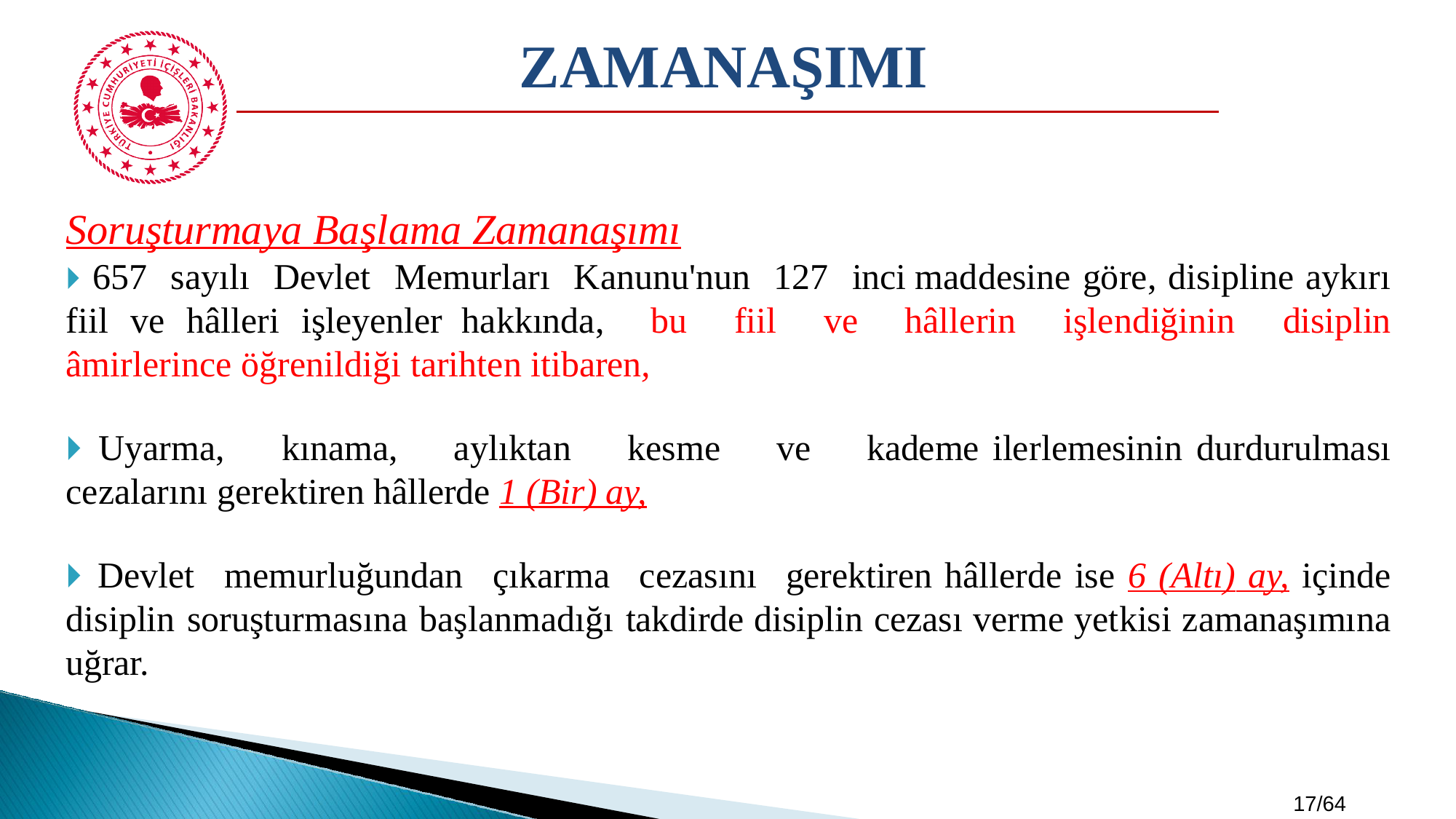

# ZAMANAŞIMI
Soruşturmaya Başlama Zamanaşımı
🞂​ 657  sayılı  Devlet  Memurları  Kanunu'nun  127  inci maddesine göre, disipline aykırı fiil ve hâlleri işleyenler hakkında,  bu  fiil  ve  hâllerin  işlendiğinin  disiplin âmirlerince öğrenildiği tarihten itibaren,

🞂​ Uyarma,   kınama,   aylıktan   kesme   ve   kademe ilerlemesinin durdurulması cezalarını gerektiren hâllerde 1 (Bir) ay,

🞂​ Devlet  memurluğundan  çıkarma  cezasını  gerektiren hâllerde ise 6 (Altı) ay, içinde disiplin soruşturmasına başlanmadığı takdirde disiplin cezası verme yetkisi zamanaşımına uğrar.